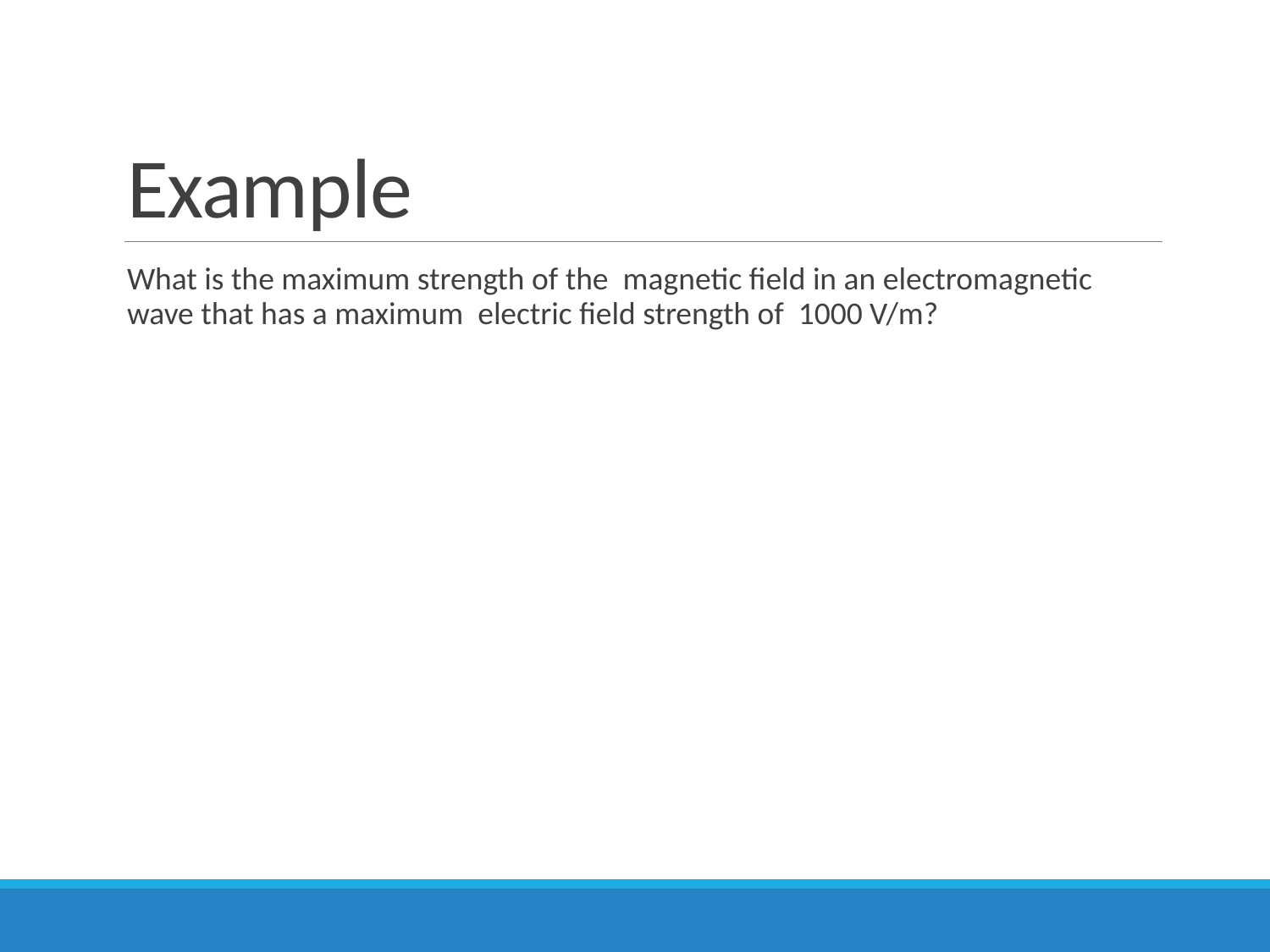

# Example
What is the maximum strength of the  magnetic field in an electromagnetic wave that has a maximum  electric field strength of  1000 V/m?